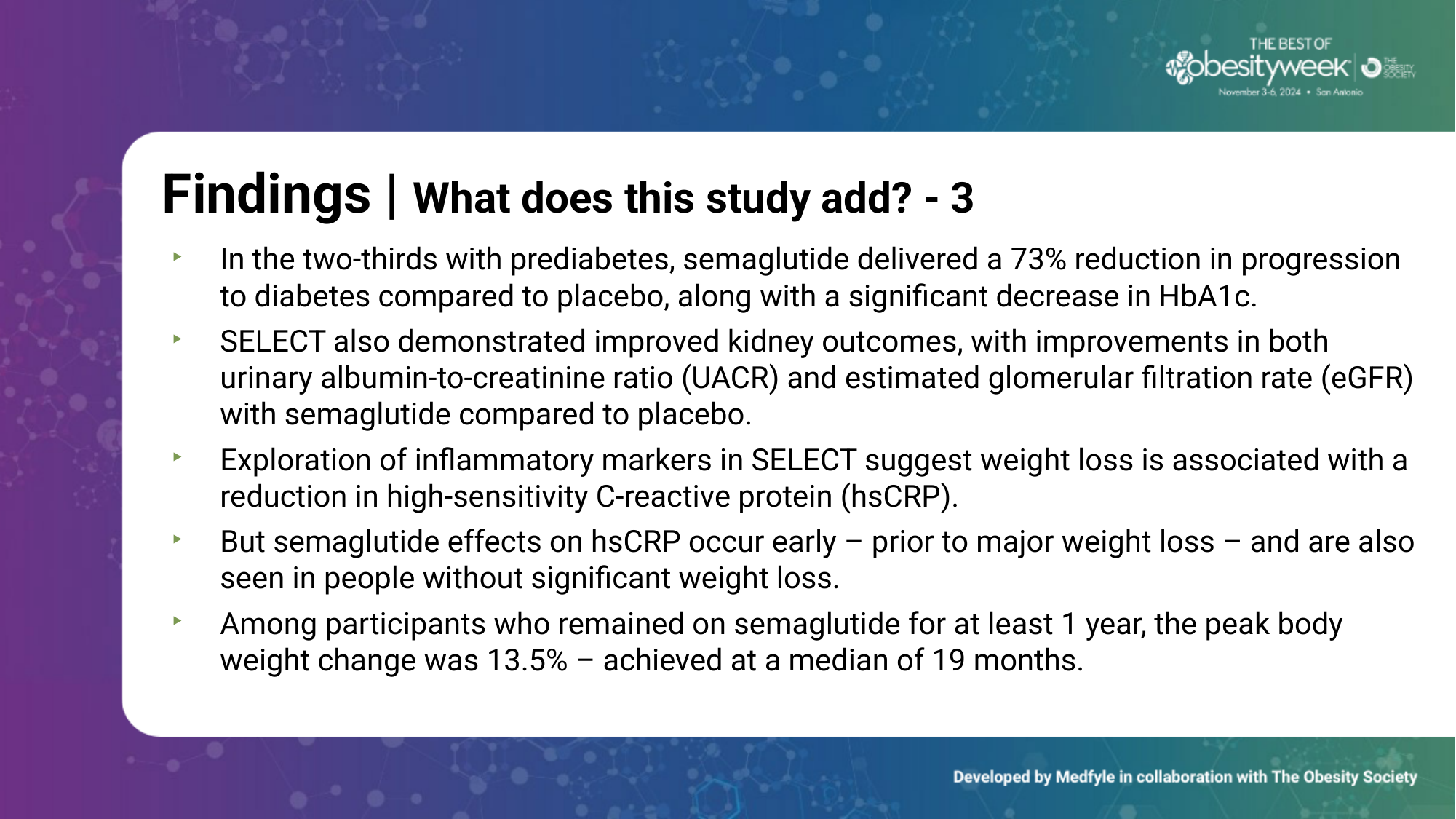

# Findings | What does this study add? - 3
In the two-thirds with prediabetes, semaglutide delivered a 73% reduction in progression to diabetes compared to placebo, along with a significant decrease in HbA1c.
SELECT also demonstrated improved kidney outcomes, with improvements in both urinary albumin-to-creatinine ratio (UACR) and estimated glomerular filtration rate (eGFR) with semaglutide compared to placebo.
Exploration of inflammatory markers in SELECT suggest weight loss is associated with a reduction in high-sensitivity C-reactive protein (hsCRP).
But semaglutide effects on hsCRP occur early – prior to major weight loss – and are also seen in people without significant weight loss.
Among participants who remained on semaglutide for at least 1 year, the peak body weight change was 13.5% – achieved at a median of 19 months.